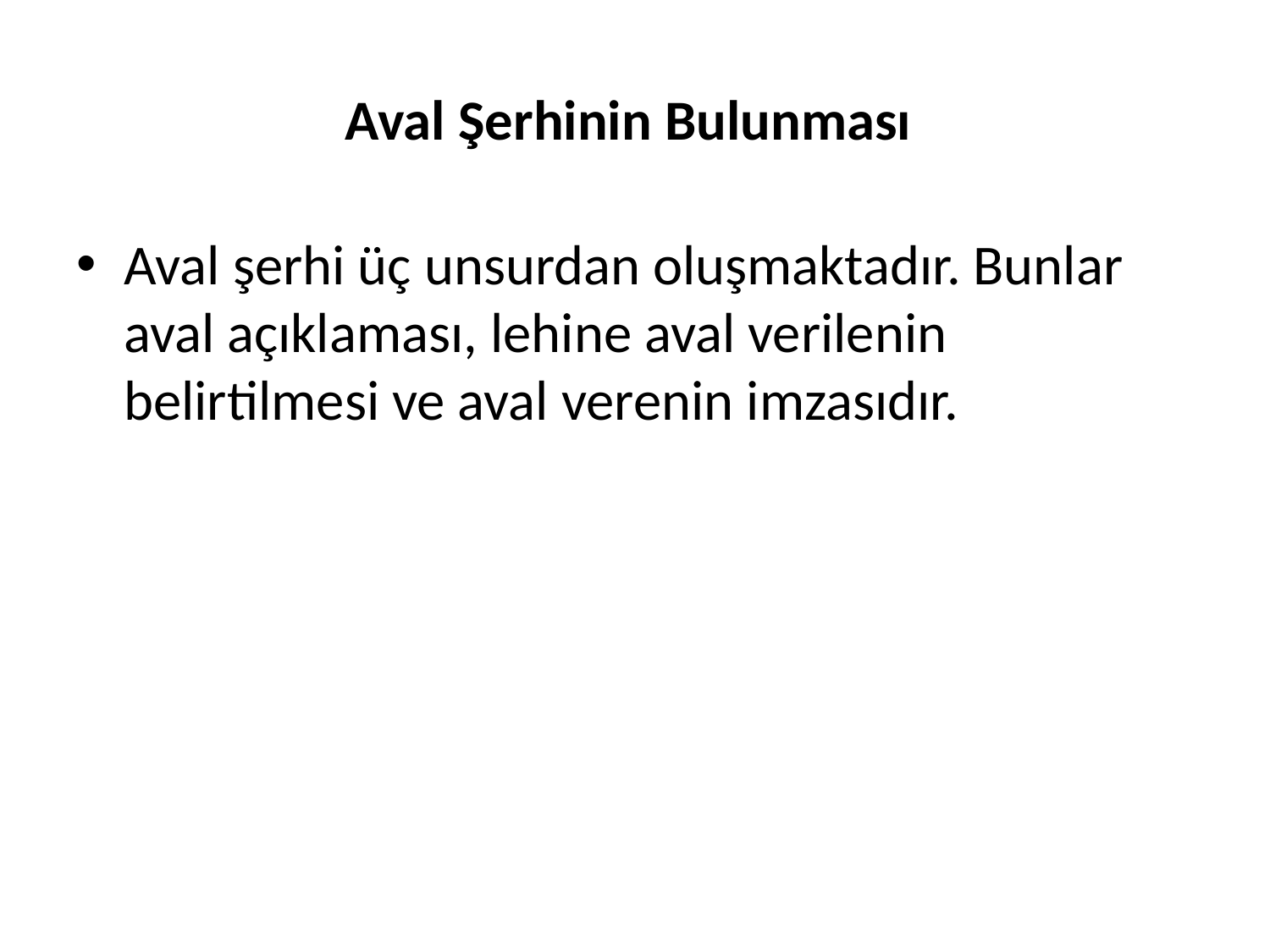

# Aval Şerhinin Bulunması
Aval şerhi üç unsurdan oluşmaktadır. Bunlar aval açıklaması, lehine aval verilenin belirtilmesi ve aval verenin imzasıdır.